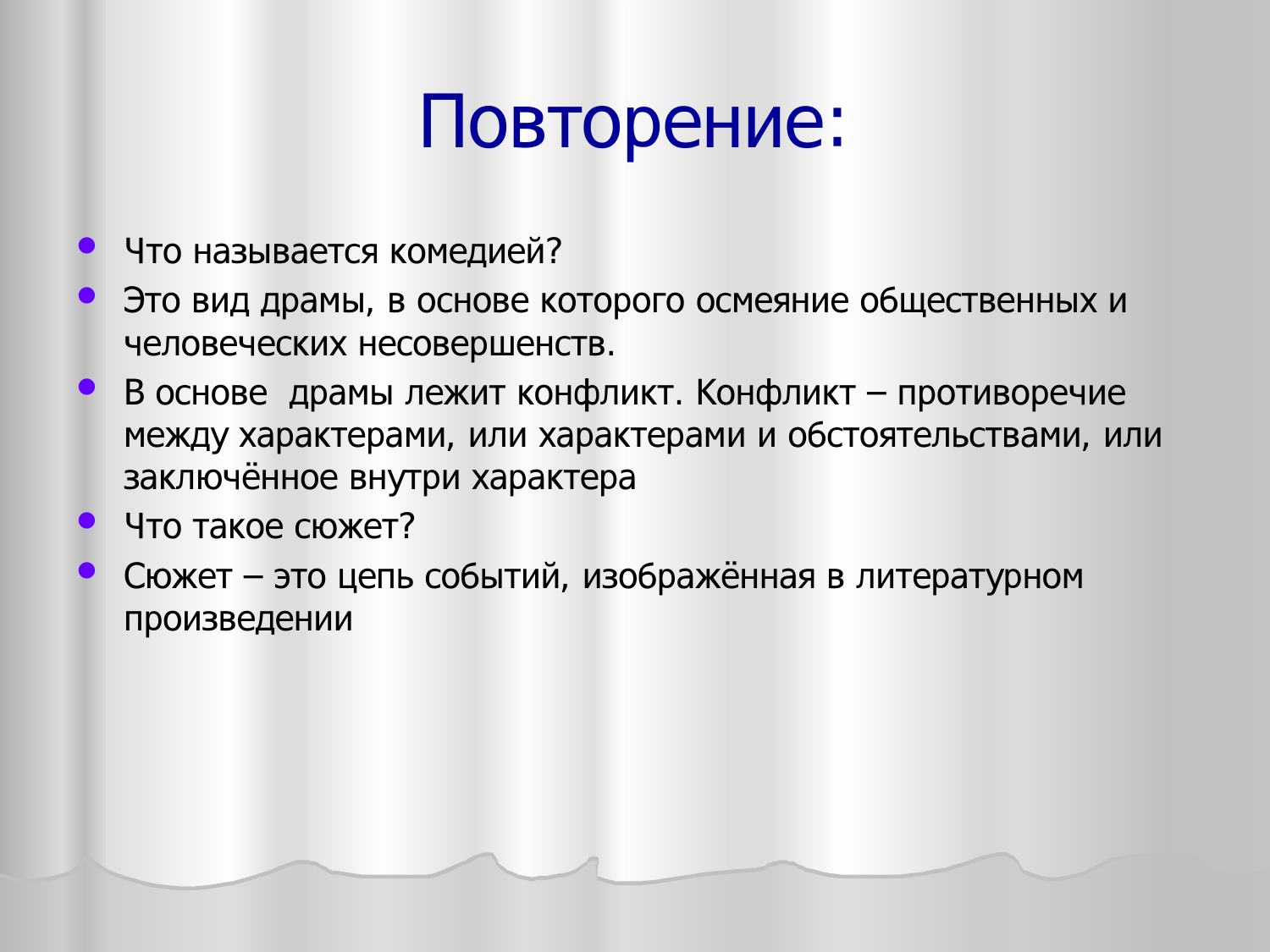

# Повторение:
Что называется комедией?
Это вид драмы, в основе которого осмеяние общественных и человеческих несовершенств.
В основе  драмы лежит конфликт. Конфликт – противоречие между характерами, или характерами и обстоятельствами, или заключённое внутри характера
Что такое сюжет?
Сюжет – это цепь событий, изображённая в литературном произведении